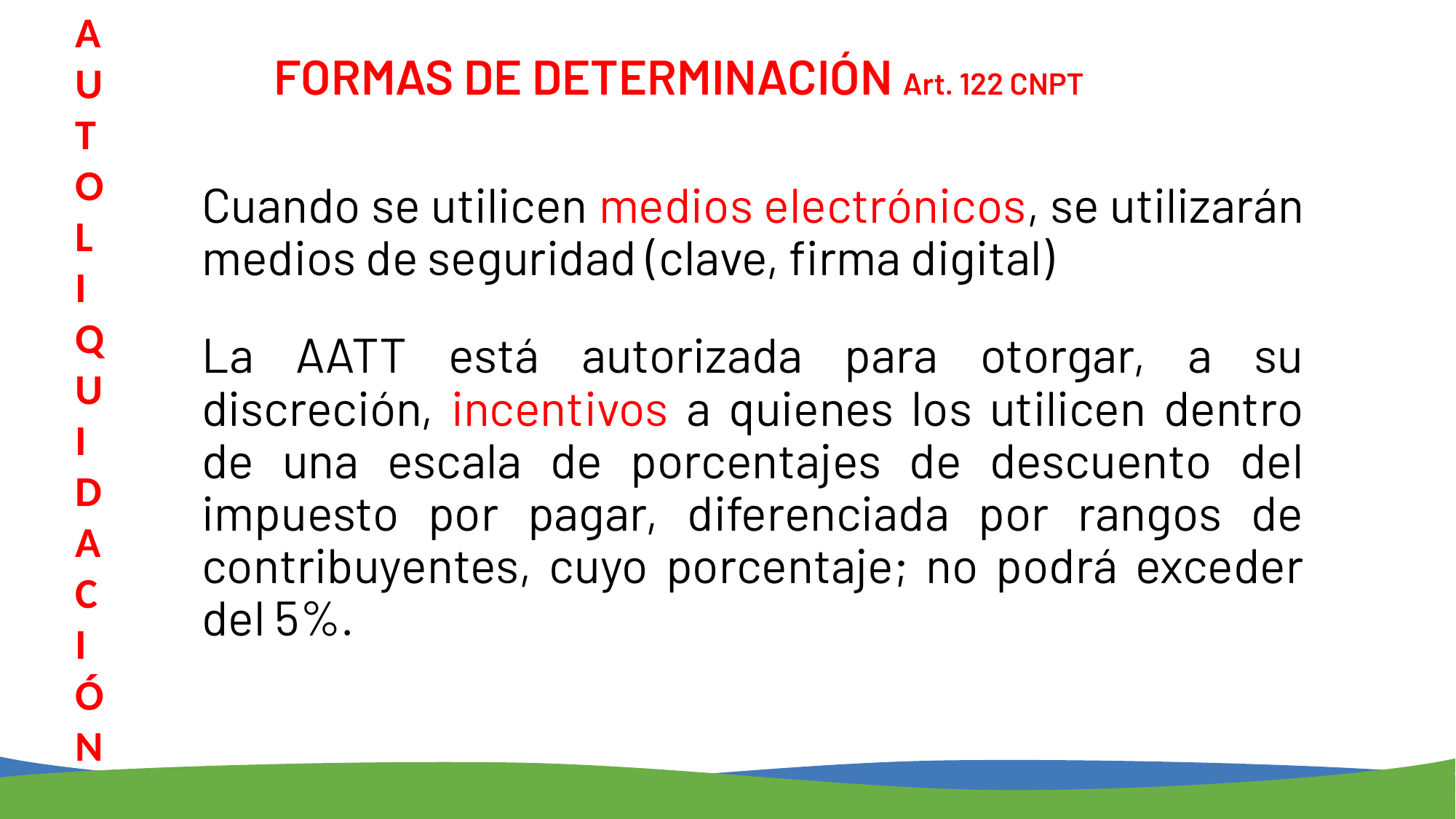

A
U
T
O
L
I
Q
U
I
D
A
C
I
Ó
N
FORMAS DE DETERMINACIÓN Art. 122 CNPT
Cuando se utilicen medios electrónicos, se utilizarán medios de seguridad (clave, firma digital)

La AATT está autorizada para otorgar, a su discreción, incentivos a quienes los utilicen dentro de una escala de porcentajes de descuento del impuesto por pagar, diferenciada por rangos de contribuyentes, cuyo porcentaje; no podrá exceder del 5%.